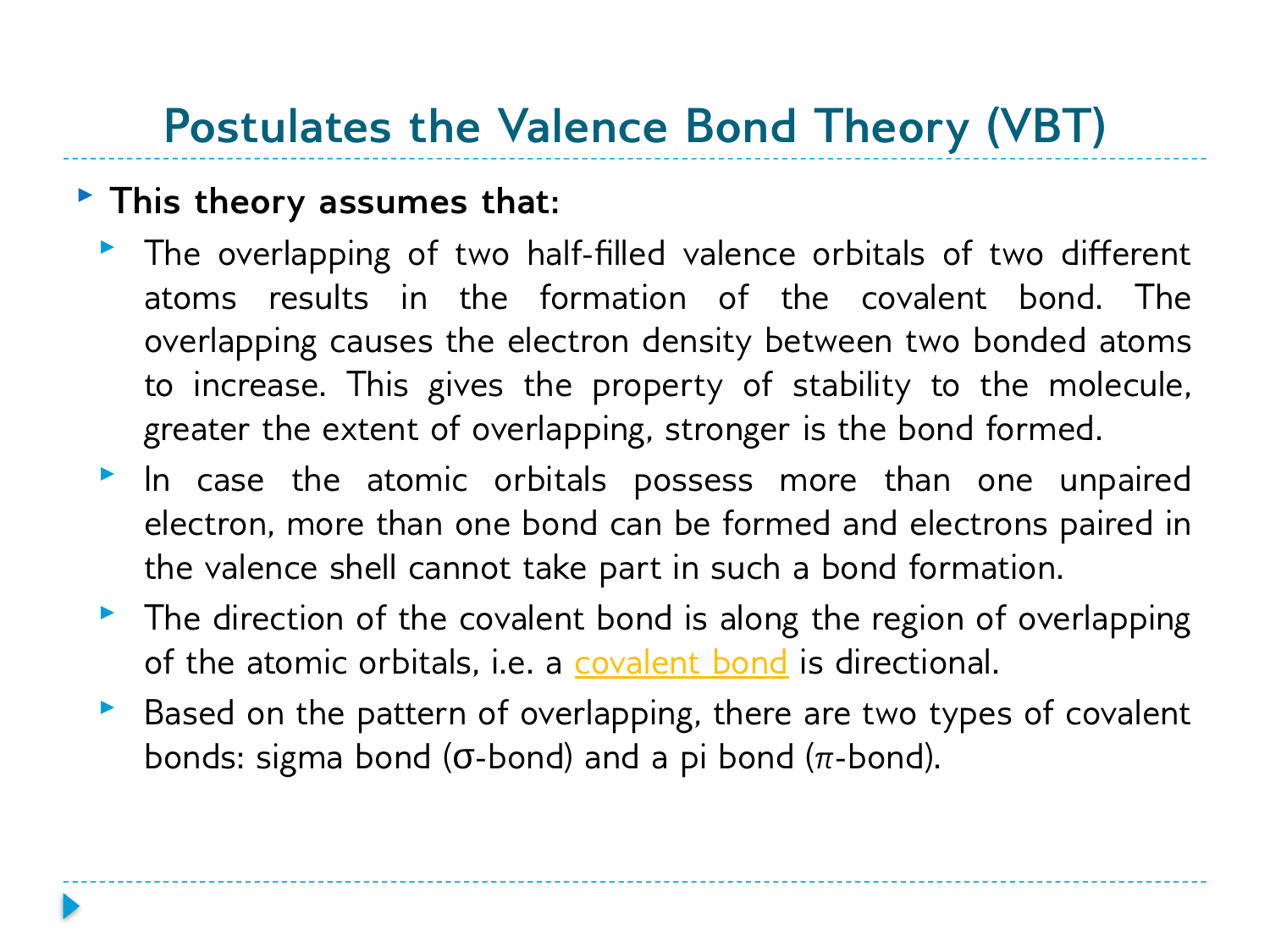

# Postulates the Valence Bond Theory (VBT)
This theory assumes that:
The overlapping of two half-filled valence orbitals of two different atoms results in the formation of the covalent bond. The overlapping causes the electron density between two bonded atoms to increase. This gives the property of stability to the molecule, greater the extent of overlapping, stronger is the bond formed.
In case the atomic orbitals possess more than one unpaired electron, more than one bond can be formed and electrons paired in the valence shell cannot take part in such a bond formation.
The direction of the covalent bond is along the region of overlapping of the atomic orbitals, i.e. a covalent bond is directional.
Based on the pattern of overlapping, there are two types of covalent bonds: sigma bond (σ-bond) and a pi bond (π-bond).